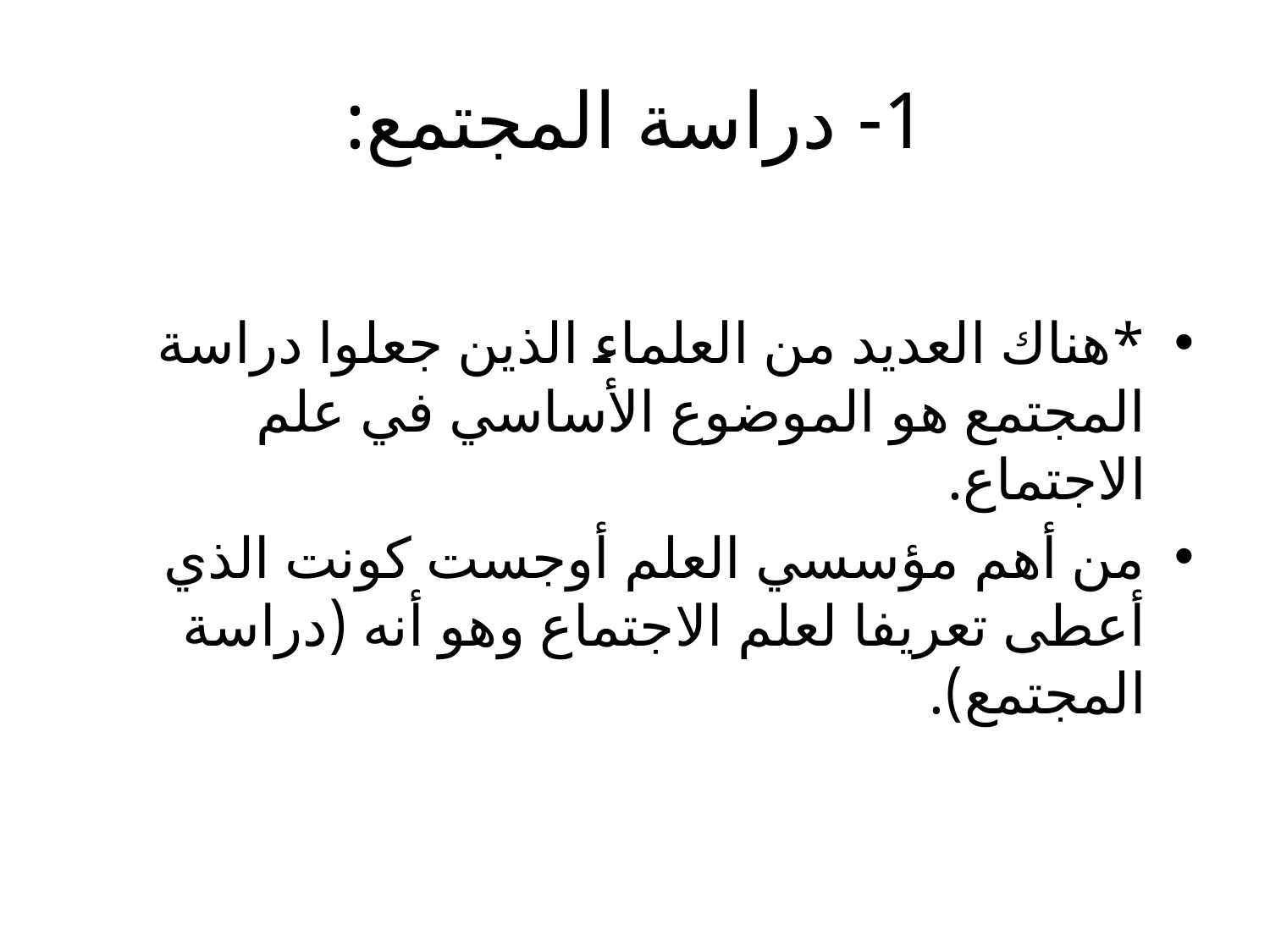

# 1- دراسة المجتمع:

*هناك العديد من العلماء الذين جعلوا دراسة المجتمع هو الموضوع الأساسي في علم الاجتماع.
من أهم مؤسسي العلم أوجست كونت الذي أعطى تعريفا لعلم الاجتماع وهو أنه (دراسة المجتمع).